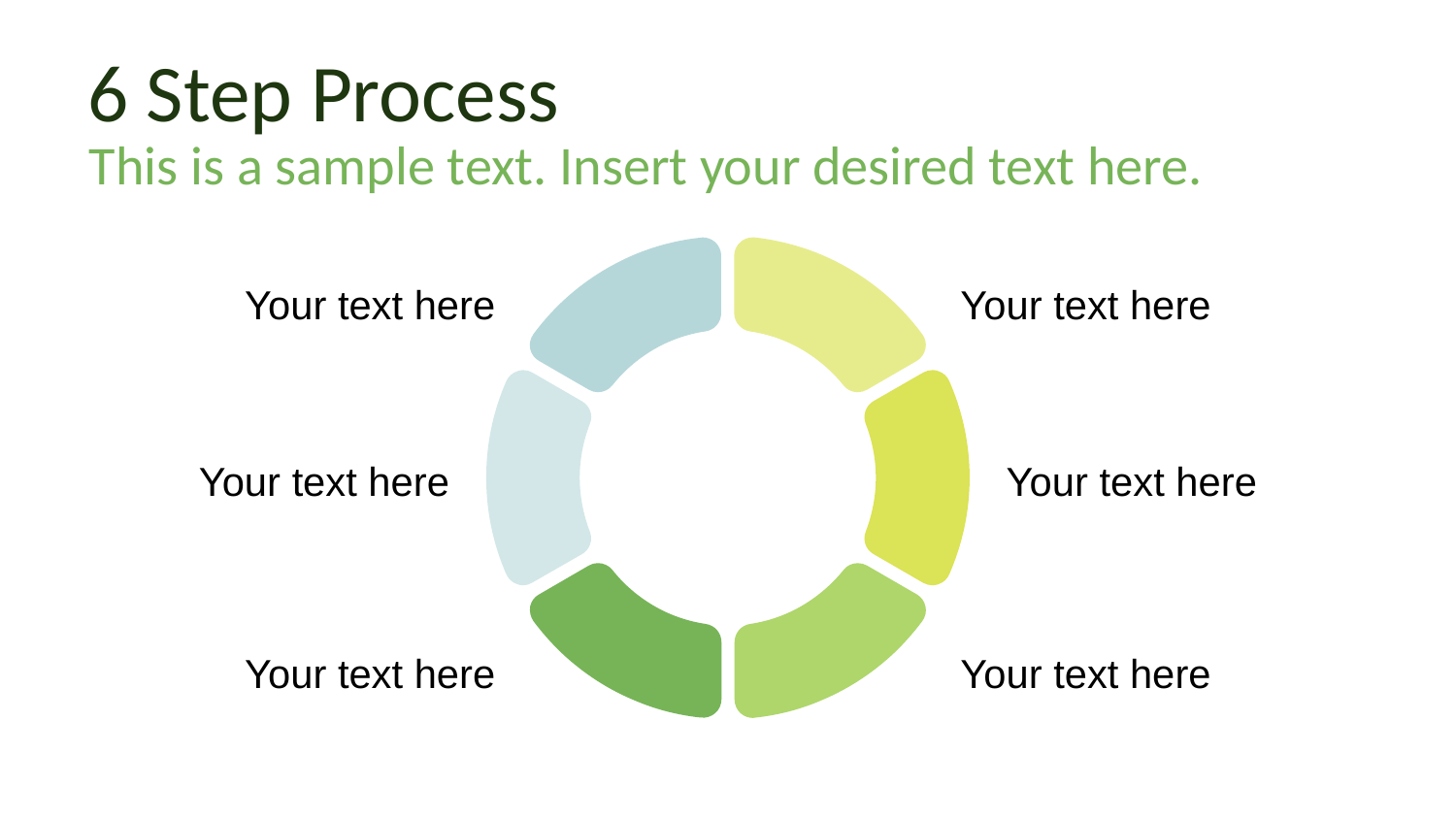

# 6 Step Process
This is a sample text. Insert your desired text here.
Your text here
Your text here
Your text here
Your text here
Your text here
Your text here